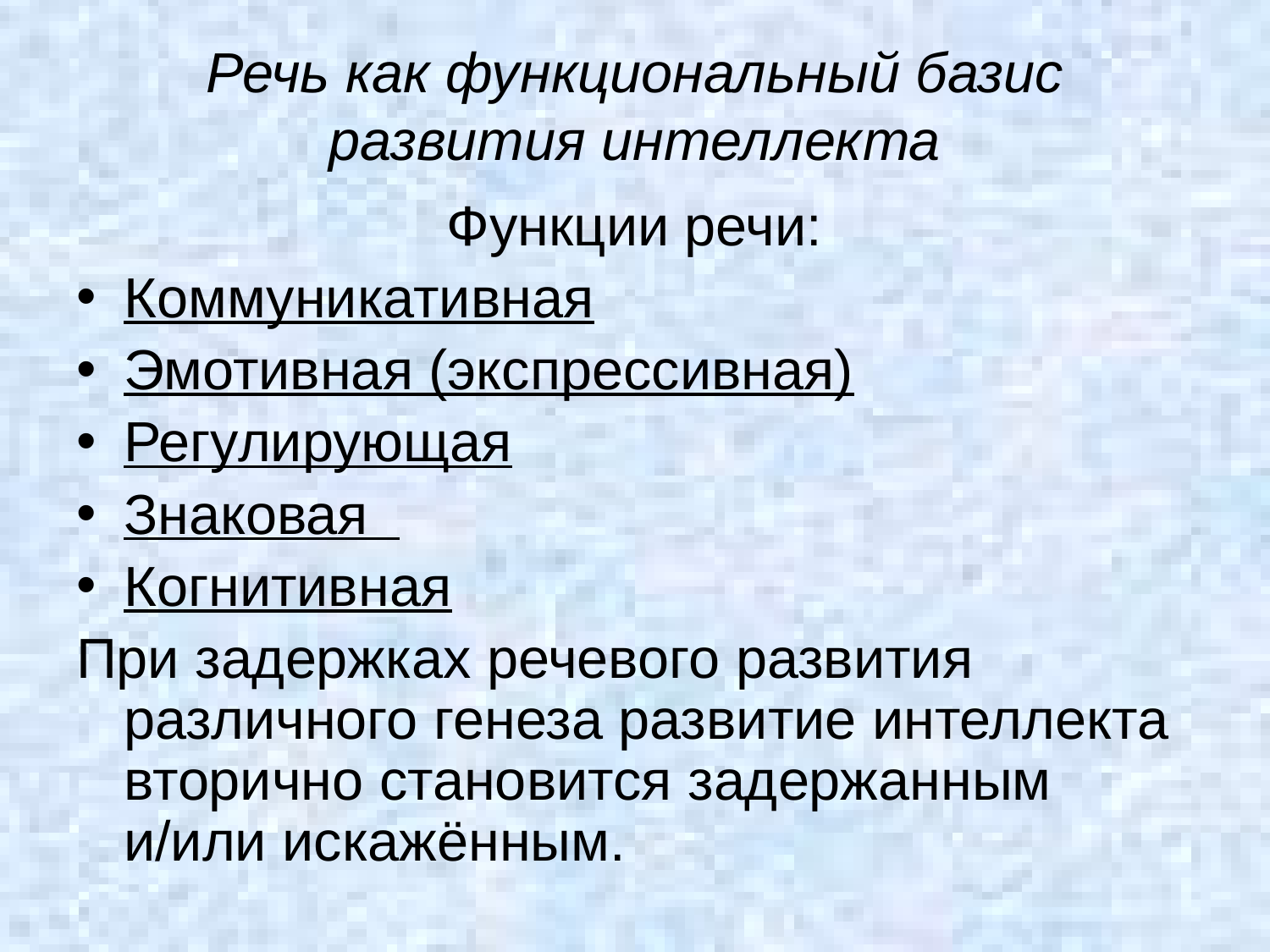

# Речь как функциональный базис развития интеллекта
Функции речи:
Коммуникативная
Эмотивная (экспрессивная)
Регулирующая
Знаковая
Когнитивная
При задержках речевого развития различного генеза развитие интеллекта вторично становится задержанным и/или искажённым.